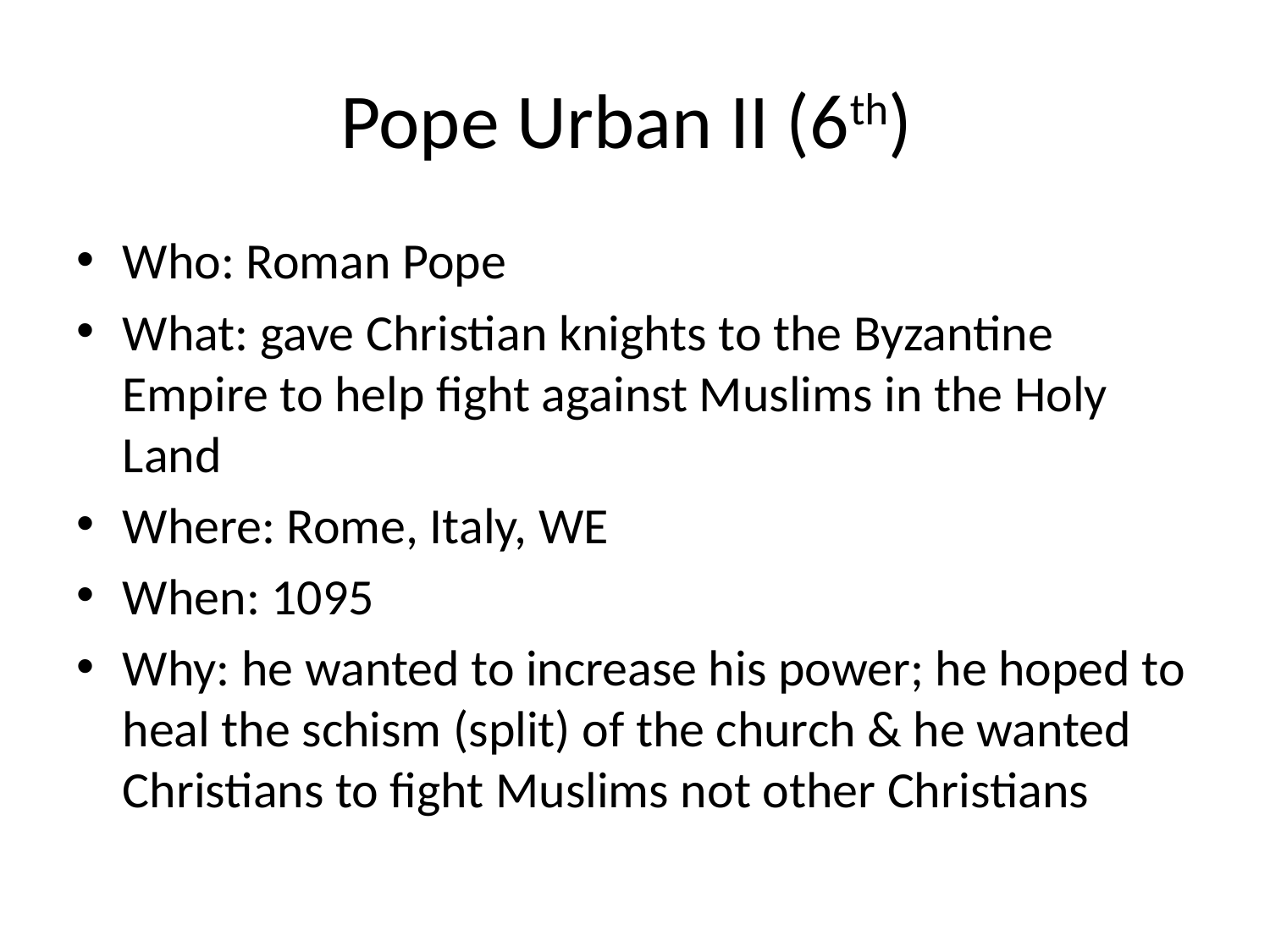

# Pope Urban II (6th)
Who: Roman Pope
What: gave Christian knights to the Byzantine Empire to help fight against Muslims in the Holy Land
Where: Rome, Italy, WE
When: 1095
Why: he wanted to increase his power; he hoped to heal the schism (split) of the church & he wanted Christians to fight Muslims not other Christians